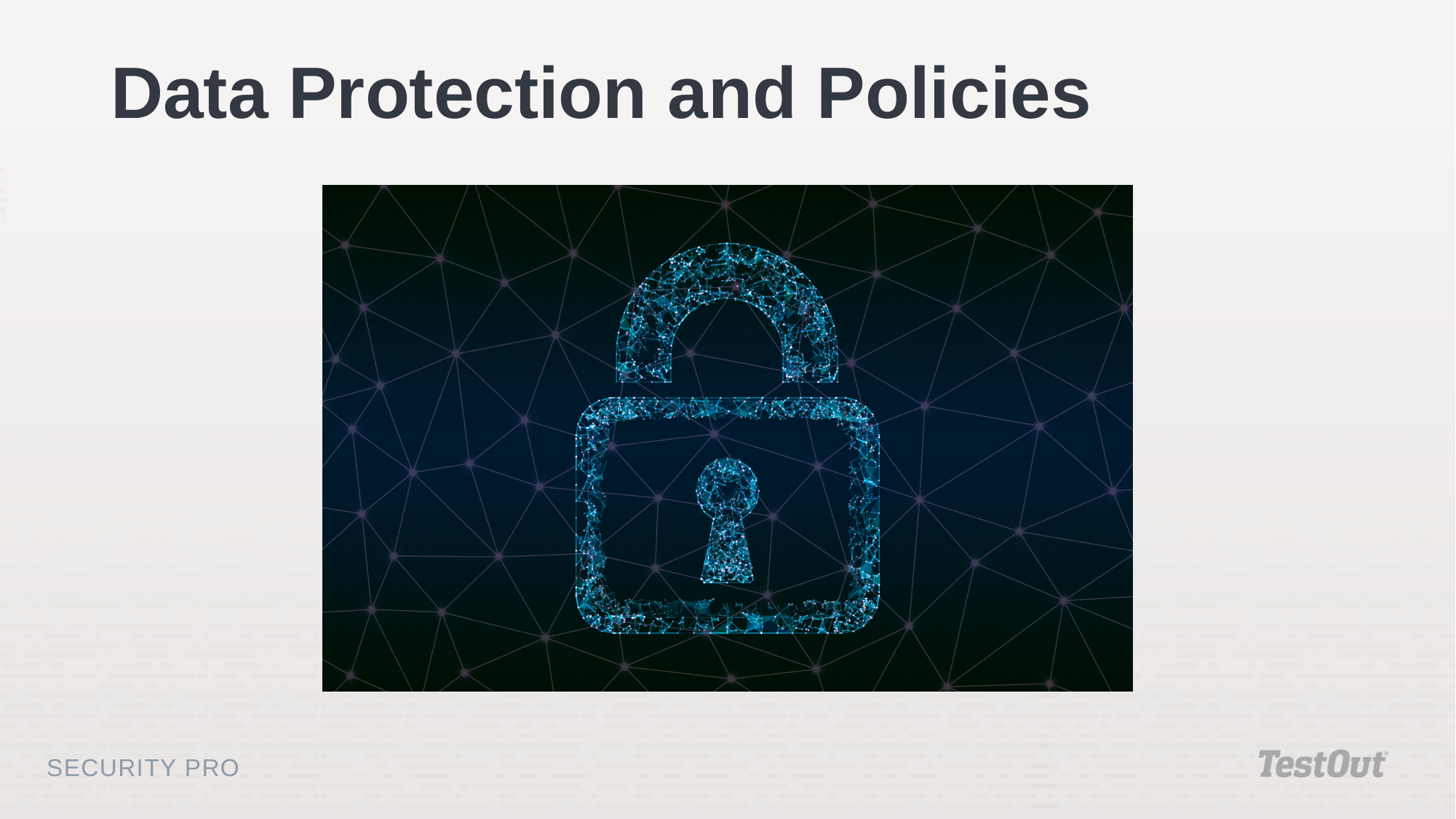

# Data Protection and Policies
Security Pro